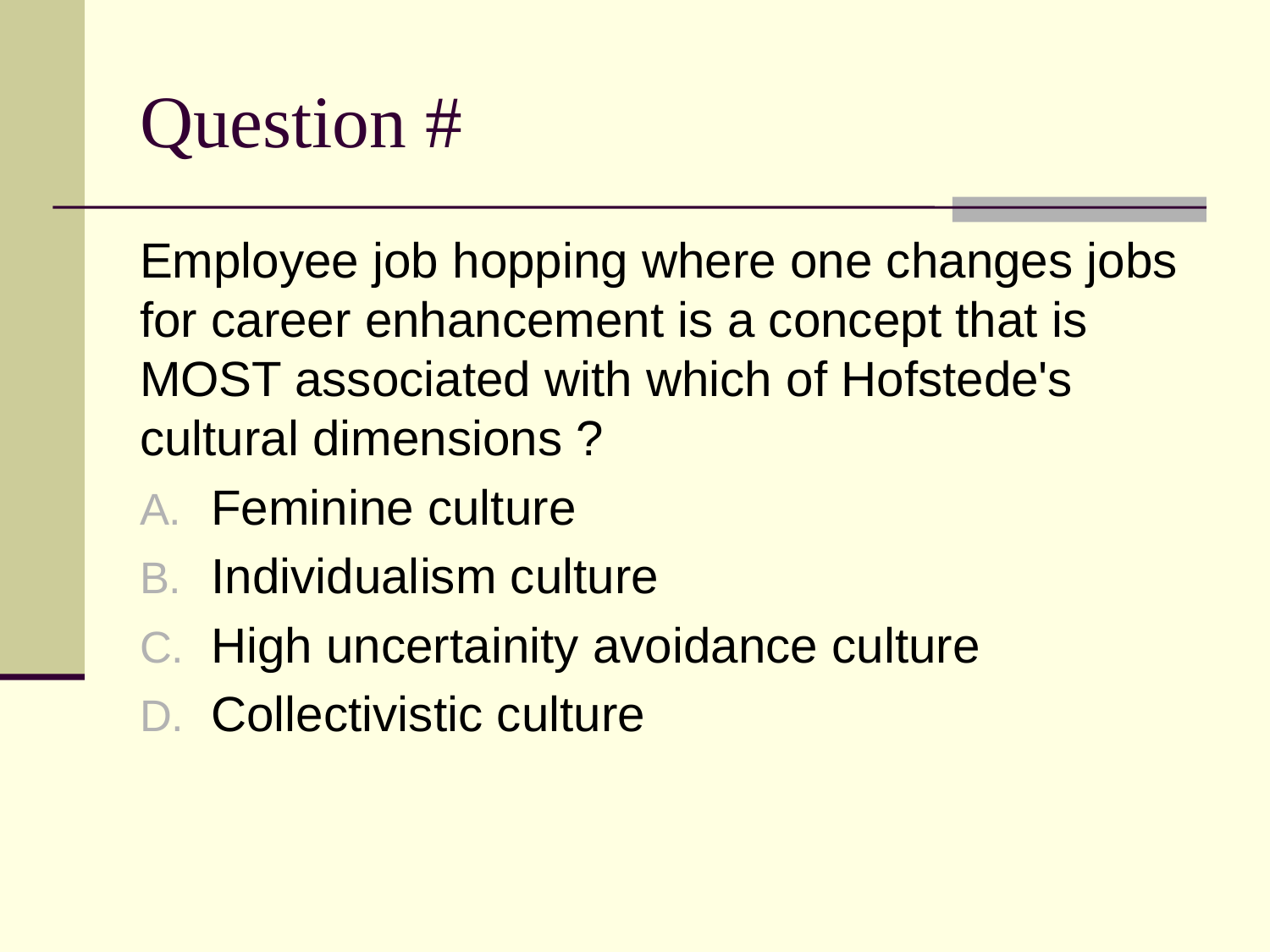

# Question #
Employee job hopping where one changes jobs for career enhancement is a concept that is MOST associated with which of Hofstede's cultural dimensions ?
Feminine culture
Individualism culture
High uncertainity avoidance culture
Collectivistic culture